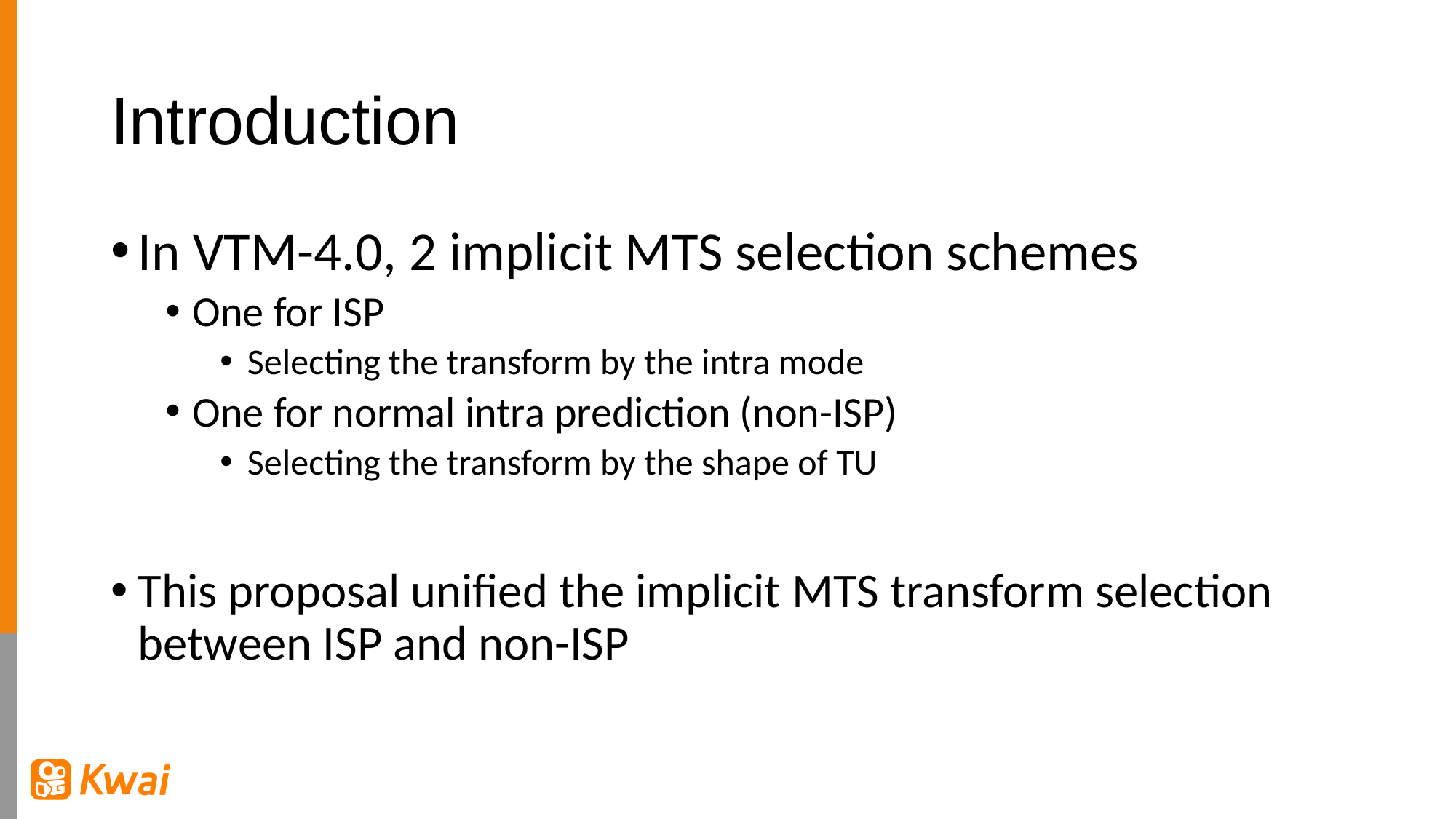

# Introduction
In VTM-4.0, 2 implicit MTS selection schemes
One for ISP
Selecting the transform by the intra mode
One for normal intra prediction (non-ISP)
Selecting the transform by the shape of TU

This proposal unified the implicit MTS transform selection between ISP and non-ISP